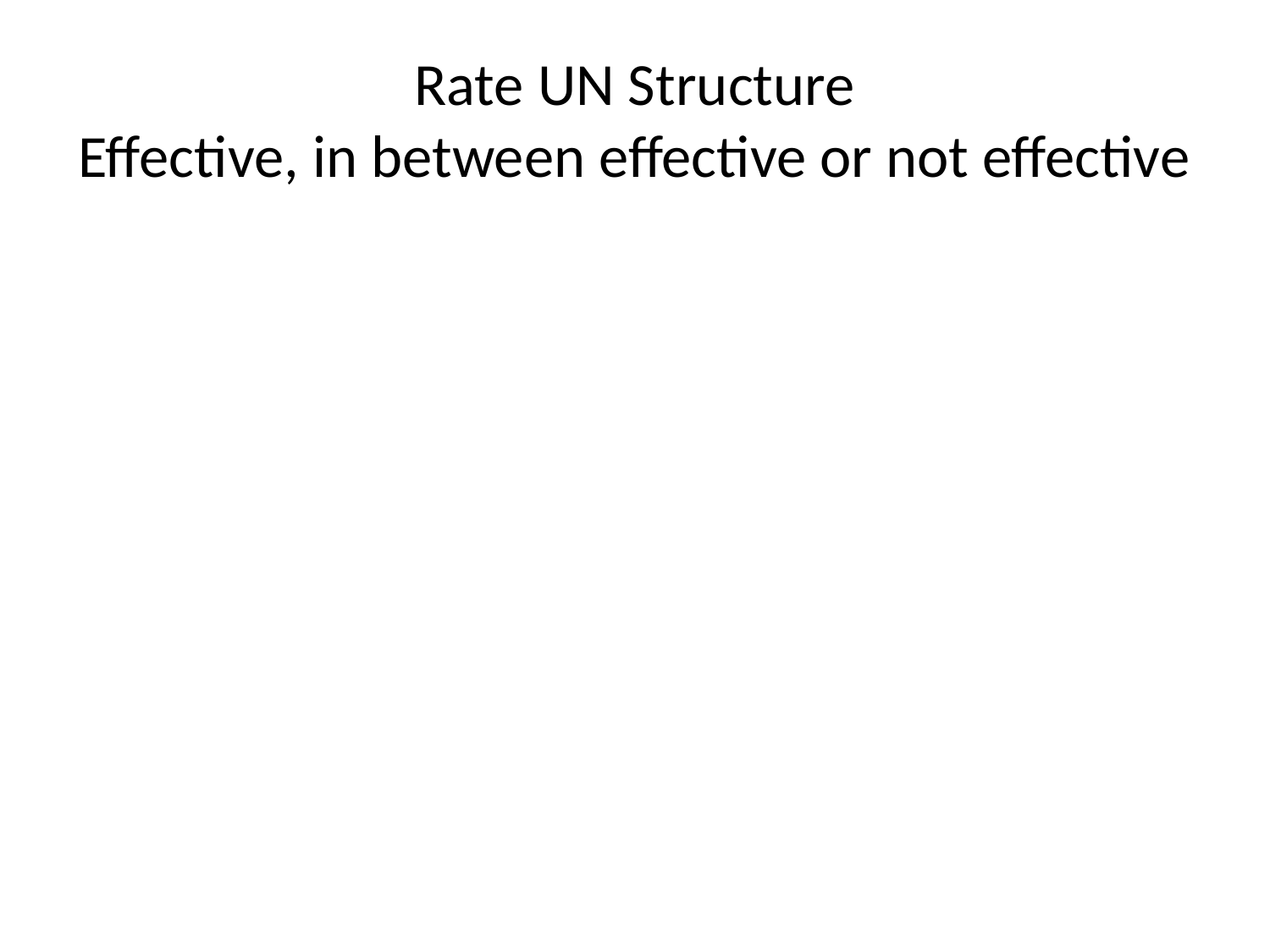

# Rate UN Structure Effective, in between effective or not effective